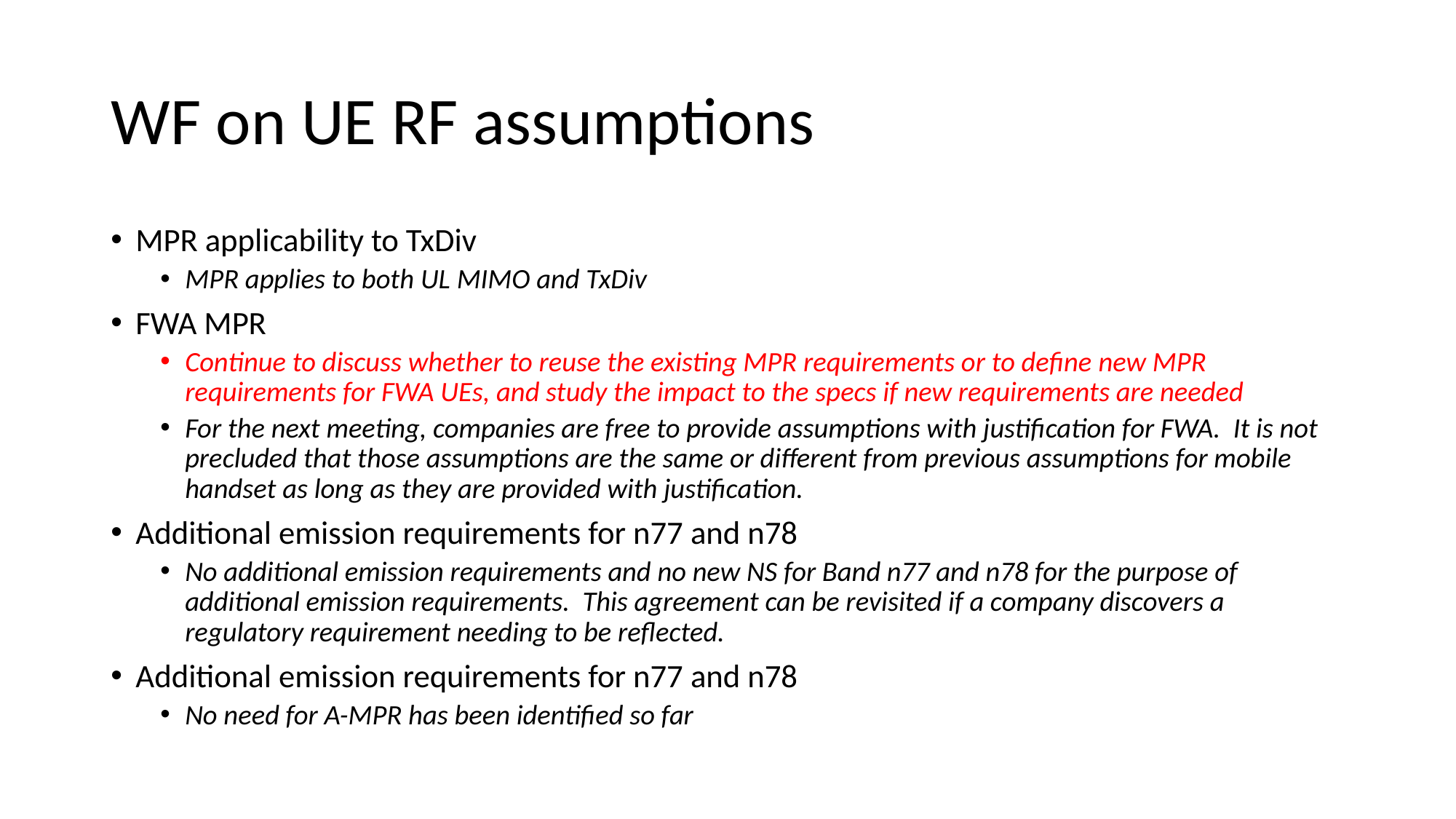

# WF on UE RF assumptions
MPR applicability to TxDiv
MPR applies to both UL MIMO and TxDiv
FWA MPR
Continue to discuss whether to reuse the existing MPR requirements or to define new MPR requirements for FWA UEs, and study the impact to the specs if new requirements are needed
For the next meeting, companies are free to provide assumptions with justification for FWA.  It is not precluded that those assumptions are the same or different from previous assumptions for mobile handset as long as they are provided with justification.
Additional emission requirements for n77 and n78
No additional emission requirements and no new NS for Band n77 and n78 for the purpose of additional emission requirements.  This agreement can be revisited if a company discovers a regulatory requirement needing to be reflected.
Additional emission requirements for n77 and n78
No need for A-MPR has been identified so far